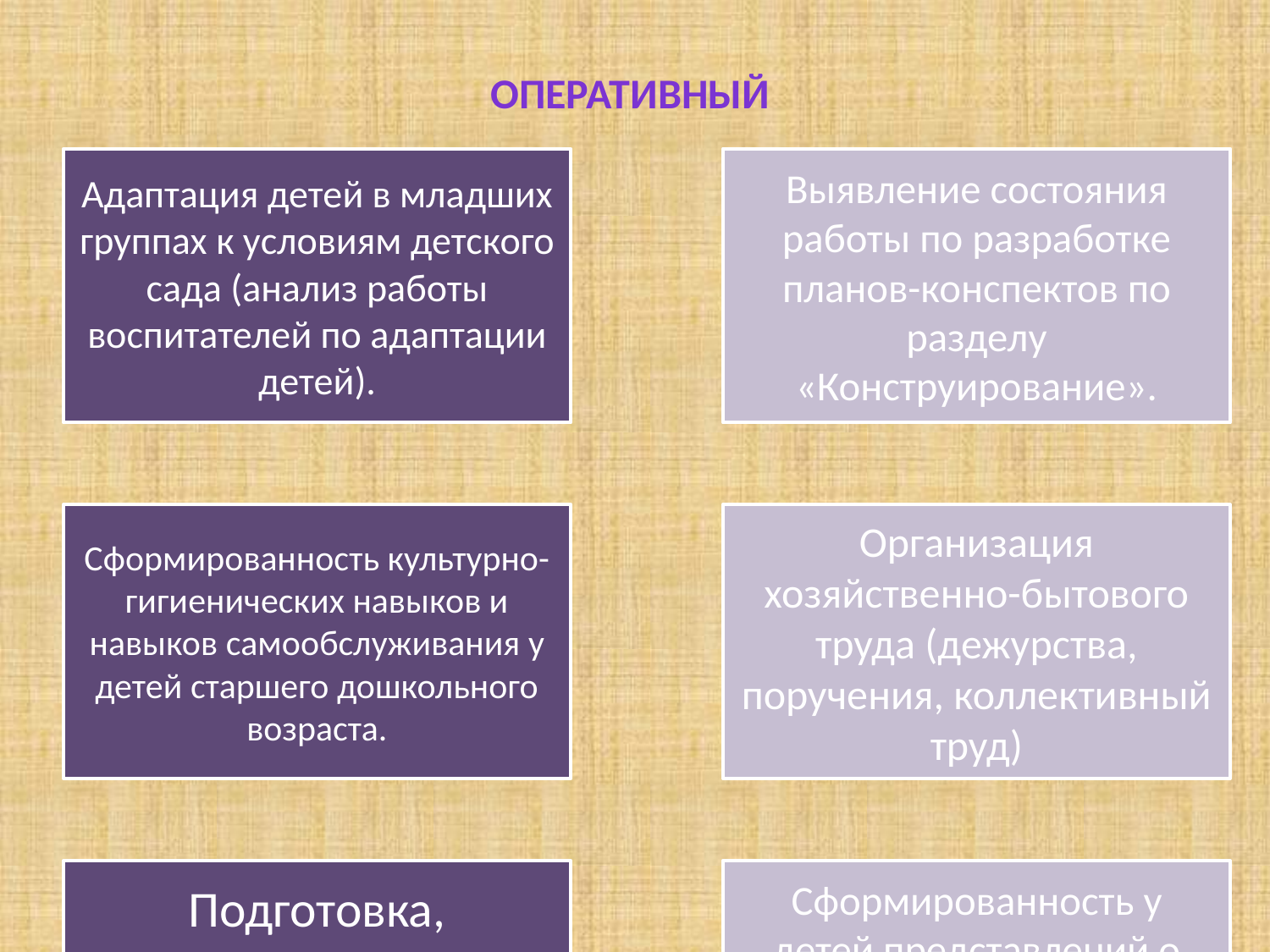

# Оперативный
Адаптация детей в младших группах к условиям детского сада (анализ работы воспитателей по адаптации детей).
Выявление состояния работы по разработке планов-конспектов по разделу «Конструирование».
Сформированность культурно-гигиенических навыков и навыков самообслуживания у детей старшего дошкольного возраста.
Организация хозяйственно-бытового труда (дежурства, поручения, коллективный труд)